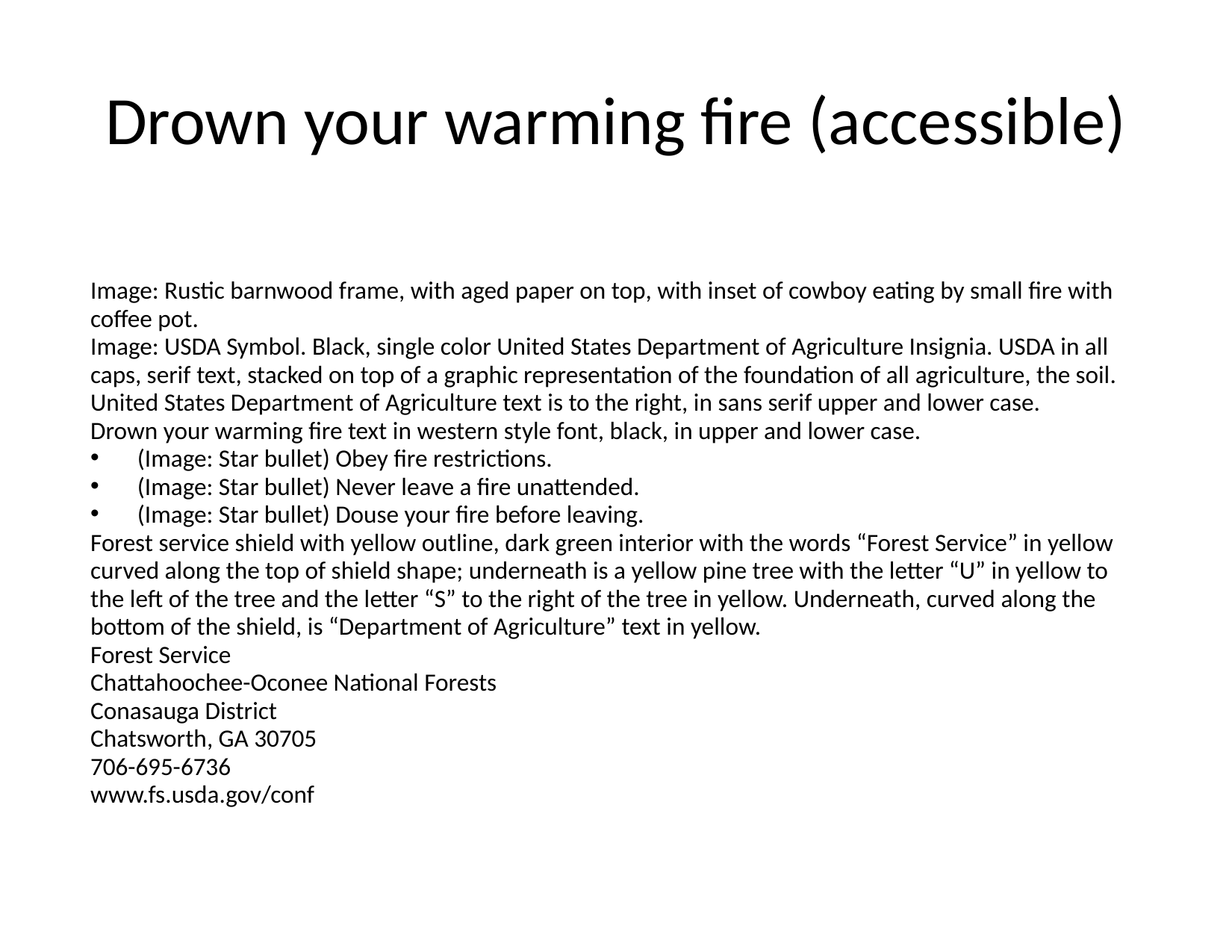

# Drown your warming fire (accessible)
Image: Rustic barnwood frame, with aged paper on top, with inset of cowboy eating by small fire with coffee pot.
Image: USDA Symbol. Black, single color United States Department of Agriculture Insignia. USDA in all caps, serif text, stacked on top of a graphic representation of the foundation of all agriculture, the soil. United States Department of Agriculture text is to the right, in sans serif upper and lower case.
Drown your warming fire text in western style font, black, in upper and lower case.
(Image: Star bullet) Obey fire restrictions.
(Image: Star bullet) Never leave a fire unattended.
(Image: Star bullet) Douse your fire before leaving.
Forest service shield with yellow outline, dark green interior with the words “Forest Service” in yellow curved along the top of shield shape; underneath is a yellow pine tree with the letter “U” in yellow to the left of the tree and the letter “S” to the right of the tree in yellow. Underneath, curved along the bottom of the shield, is “Department of Agriculture” text in yellow.
Forest Service
Chattahoochee-Oconee National Forests
Conasauga District
Chatsworth, GA 30705
706-695-6736
www.fs.usda.gov/conf